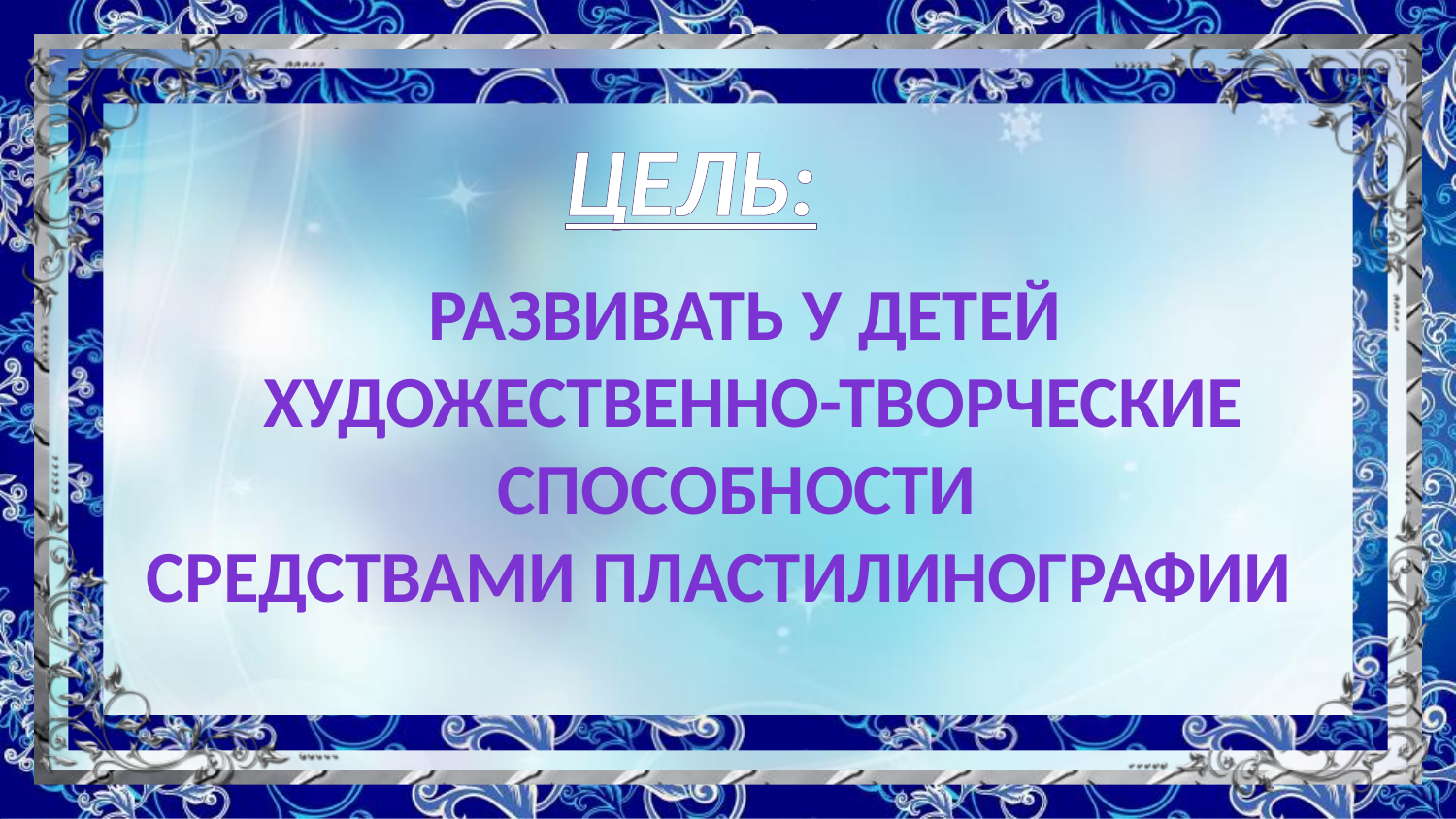

Цель:

Развивать у детей
 художественно-творческие способности
Средствами пластилинографии